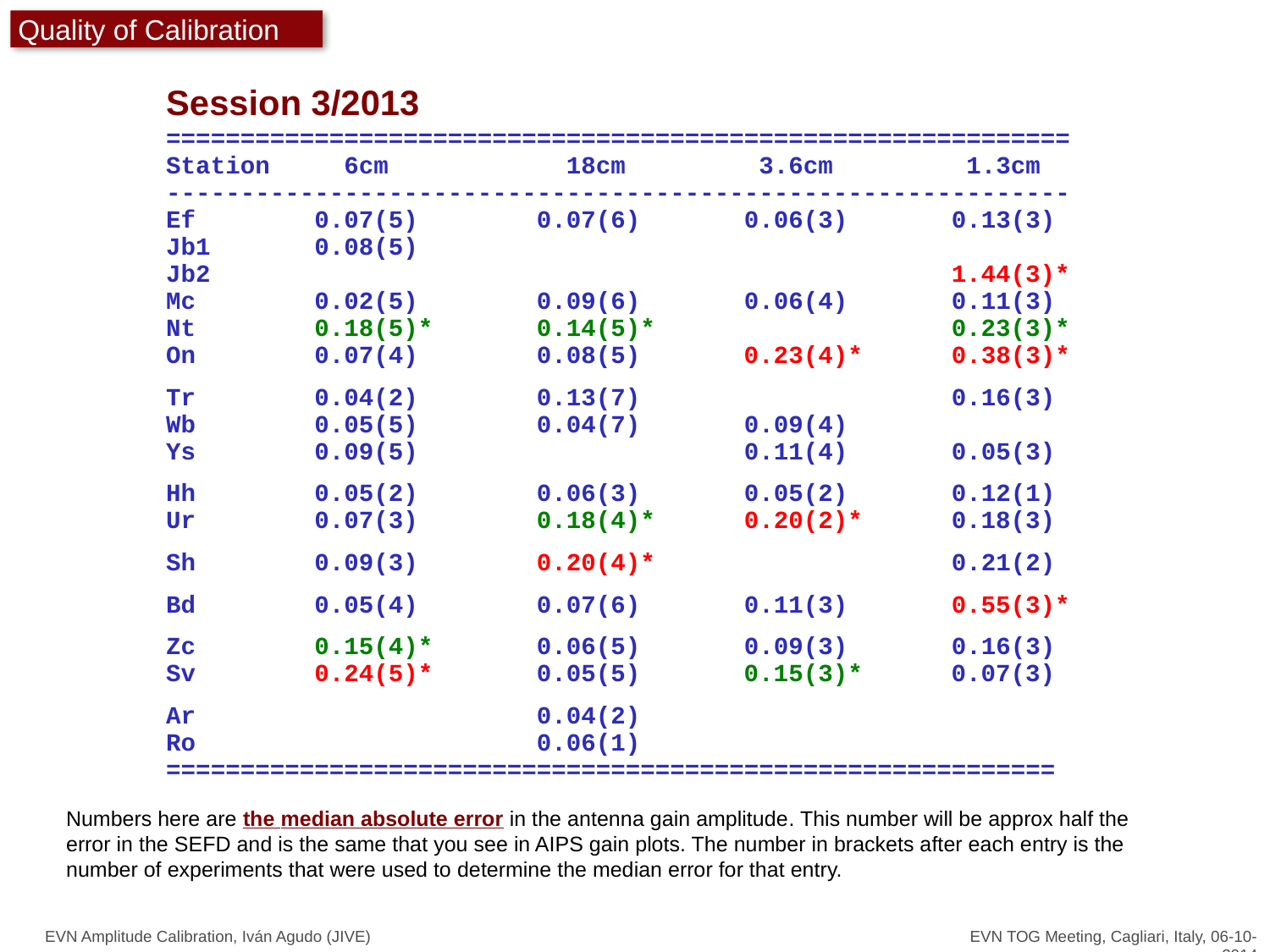

Quality of Calibration
Session 3/2013
=============================================================
Station     6cm            18cm         3.6cm         1.3cm
-------------------------------------------------------------
Ef        0.07(5)        0.07(6)       0.06(3)       0.13(3)
Jb1       0.08(5)
Jb2                                                  1.44(3)*
Mc        0.02(5)        0.09(6)       0.06(4)       0.11(3)
Nt        0.18(5)*       0.14(5)*                    0.23(3)*
On        0.07(4)        0.08(5)       0.23(4)*      0.38(3)*
Tr        0.04(2)        0.13(7)                     0.16(3)
Wb        0.05(5)        0.04(7)       0.09(4)
Ys        0.09(5)                      0.11(4)       0.05(3)
Hh        0.05(2)        0.06(3)       0.05(2)       0.12(1)
Ur        0.07(3)        0.18(4)*      0.20(2)*      0.18(3)
Sh        0.09(3)        0.20(4)*                    0.21(2)
Bd        0.05(4)        0.07(6)       0.11(3)       0.55(3)*
Zc        0.15(4)*       0.06(5)       0.09(3)       0.16(3)
Sv        0.24(5)*       0.05(5)       0.15(3)*      0.07(3)
Ar                       0.04(2)
Ro                       0.06(1)
============================================================
Numbers here are the median absolute error in the antenna gain amplitude. This number will be approx half the error in the SEFD and is the same that you see in AIPS gain plots. The number in brackets after each entry is the number of experiments that were used to determine the median error for that entry.
EVN Amplitude Calibration, Iván Agudo (JIVE)                                                                                                                                       EVN TOG Meeting, Cagliari, Italy, 06-10-2014